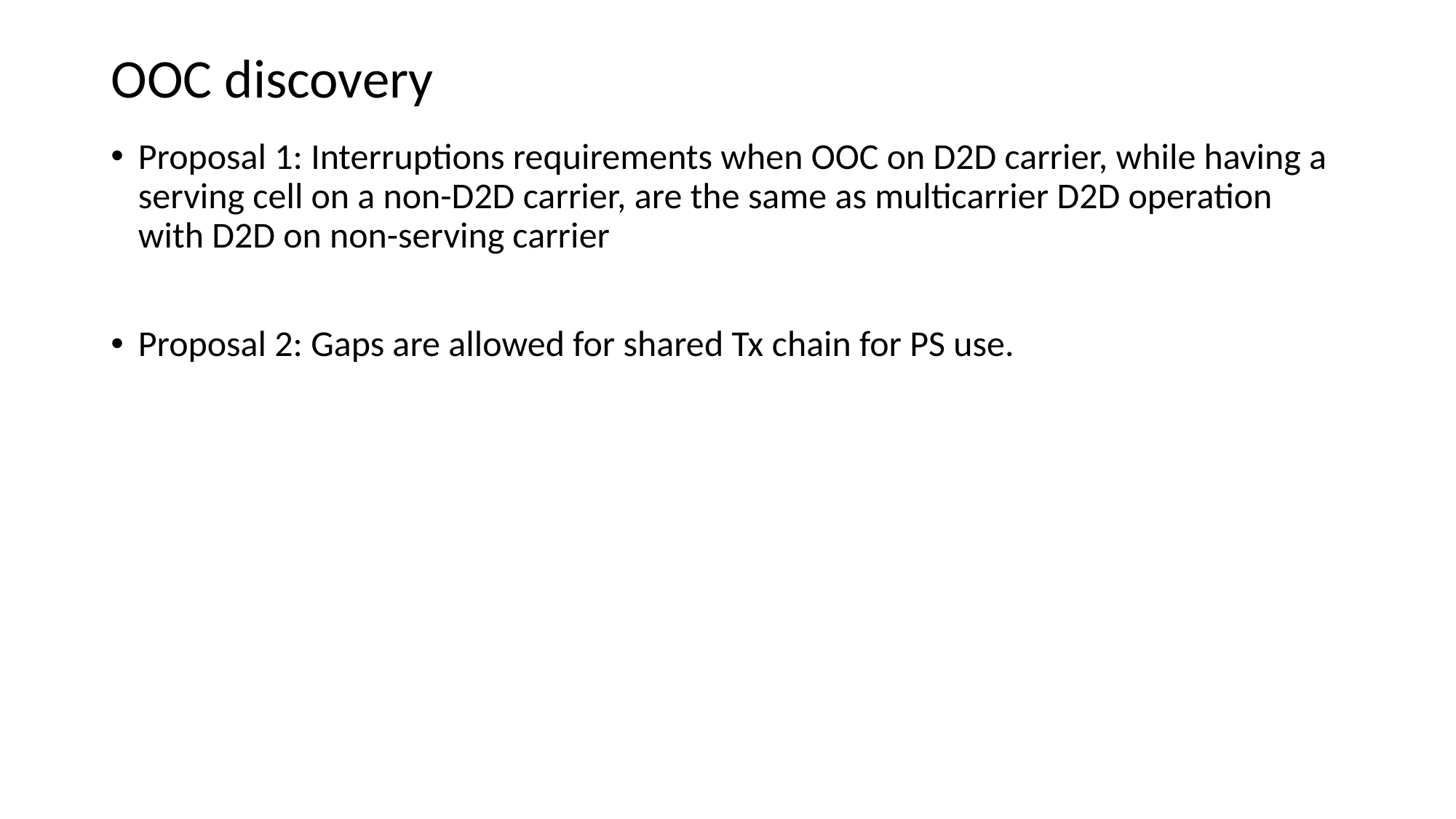

# OOC discovery
Proposal 1: Interruptions requirements when OOC on D2D carrier, while having a serving cell on a non-D2D carrier, are the same as multicarrier D2D operation with D2D on non-serving carrier

Proposal 2: Gaps are allowed for shared Tx chain for PS use.